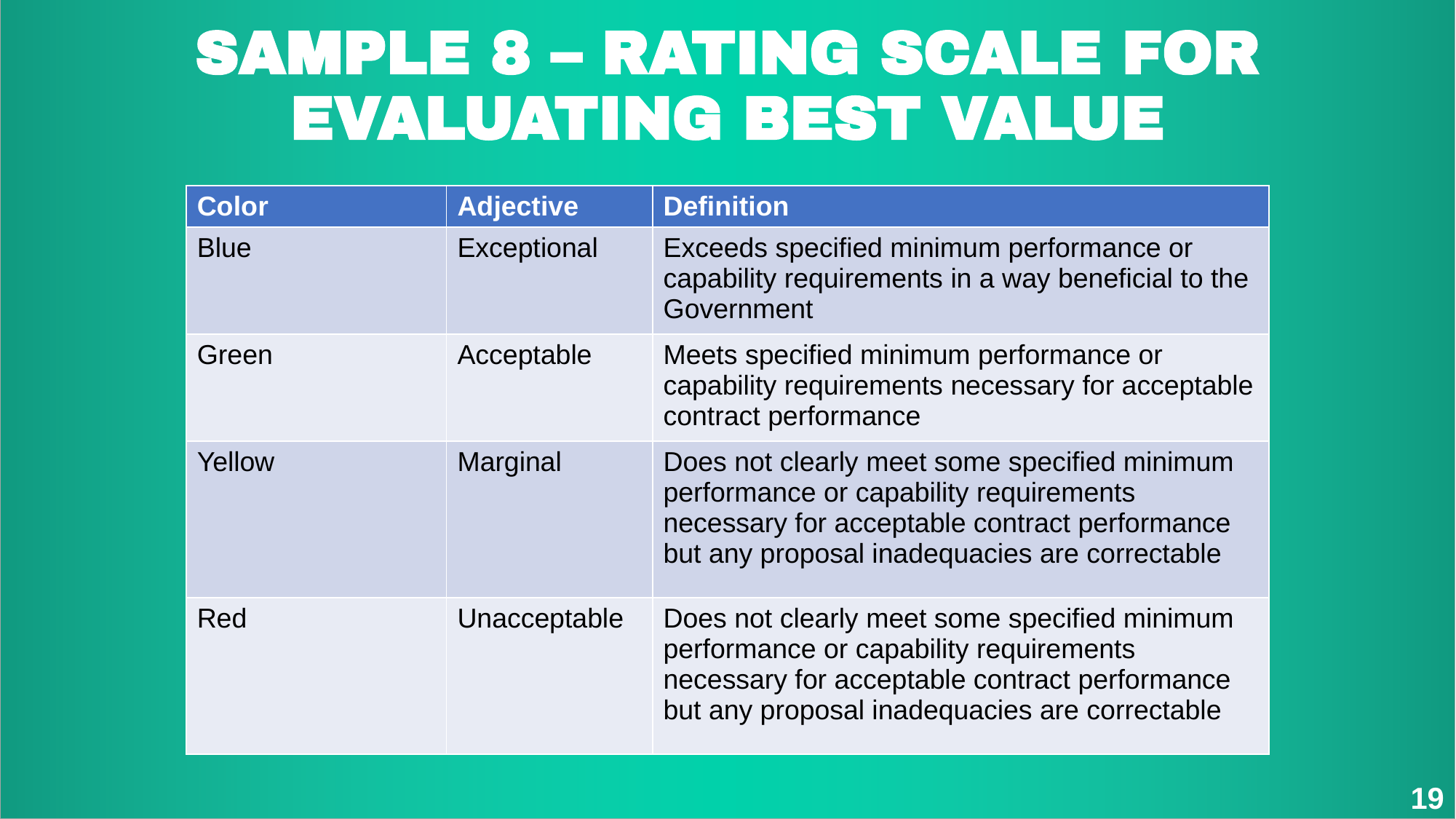

SAMPLE 8 – RATING SCALE FOR EVALUATING BEST VALUE
| Color | Adjective | Definition |
| --- | --- | --- |
| Blue | Exceptional | Exceeds specified minimum performance or capability requirements in a way beneficial to the Government |
| Green | Acceptable | Meets specified minimum performance or capability requirements necessary for acceptable contract performance |
| Yellow | Marginal | Does not clearly meet some specified minimum performance or capability requirements necessary for acceptable contract performance but any proposal inadequacies are correctable |
| Red | Unacceptable | Does not clearly meet some specified minimum performance or capability requirements necessary for acceptable contract performance but any proposal inadequacies are correctable |
19